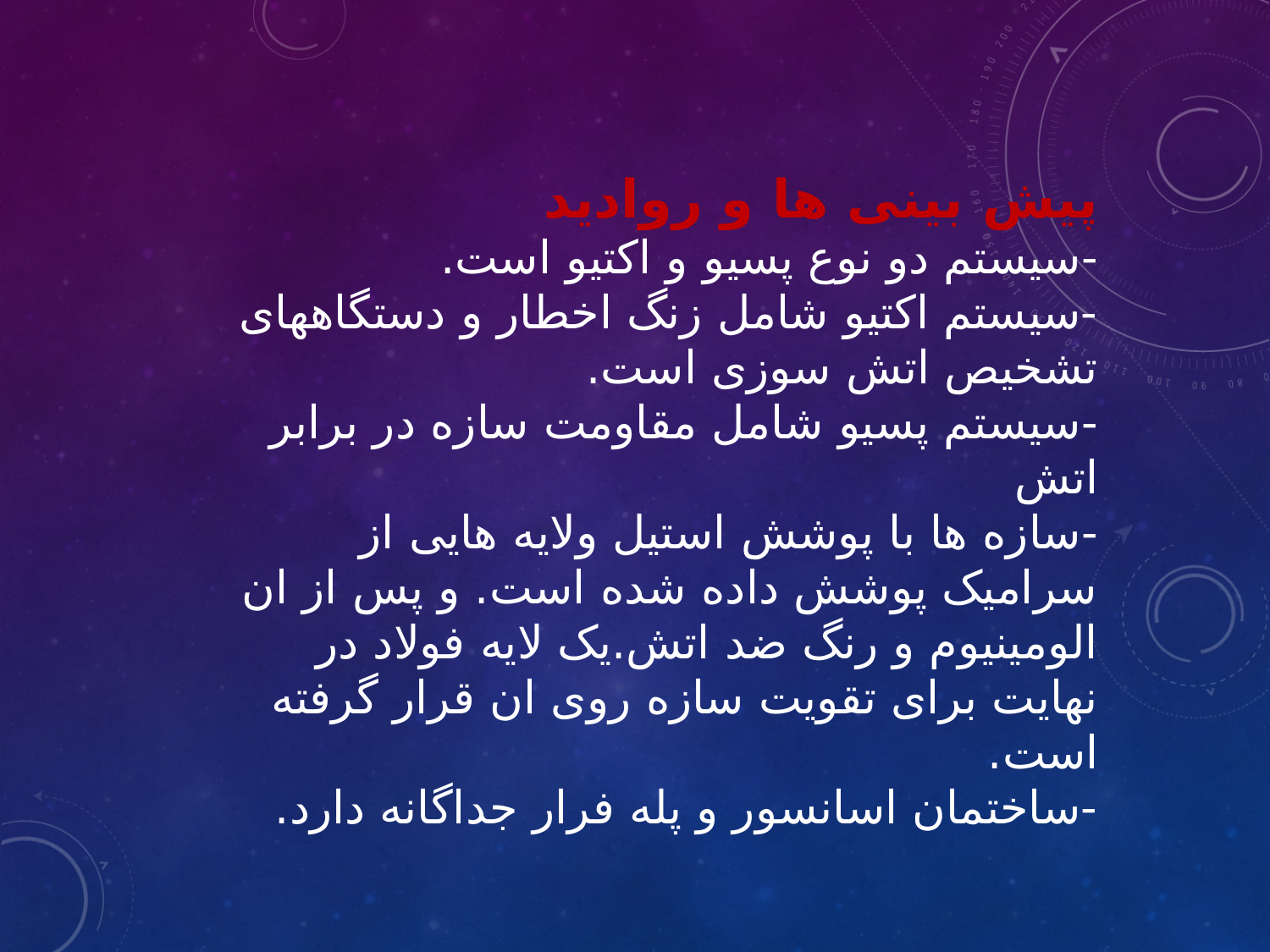

پیش بینی ها و روادید
-سیستم دو نوع پسیو و اکتیو است.
-سیستم اکتیو شامل زنگ اخطار و دستگاههای تشخیص اتش سوزی است.
-سیستم پسیو شامل مقاومت سازه در برابر اتش
-سازه ها با پوشش استیل ولایه هایی از سرامیک پوشش داده شده است. و پس از ان الومینیوم و رنگ ضد اتش.یک لایه فولاد در نهایت برای تقویت سازه روی ان قرار گرفته است.
-ساختمان اسانسور و پله فرار جداگانه دارد.